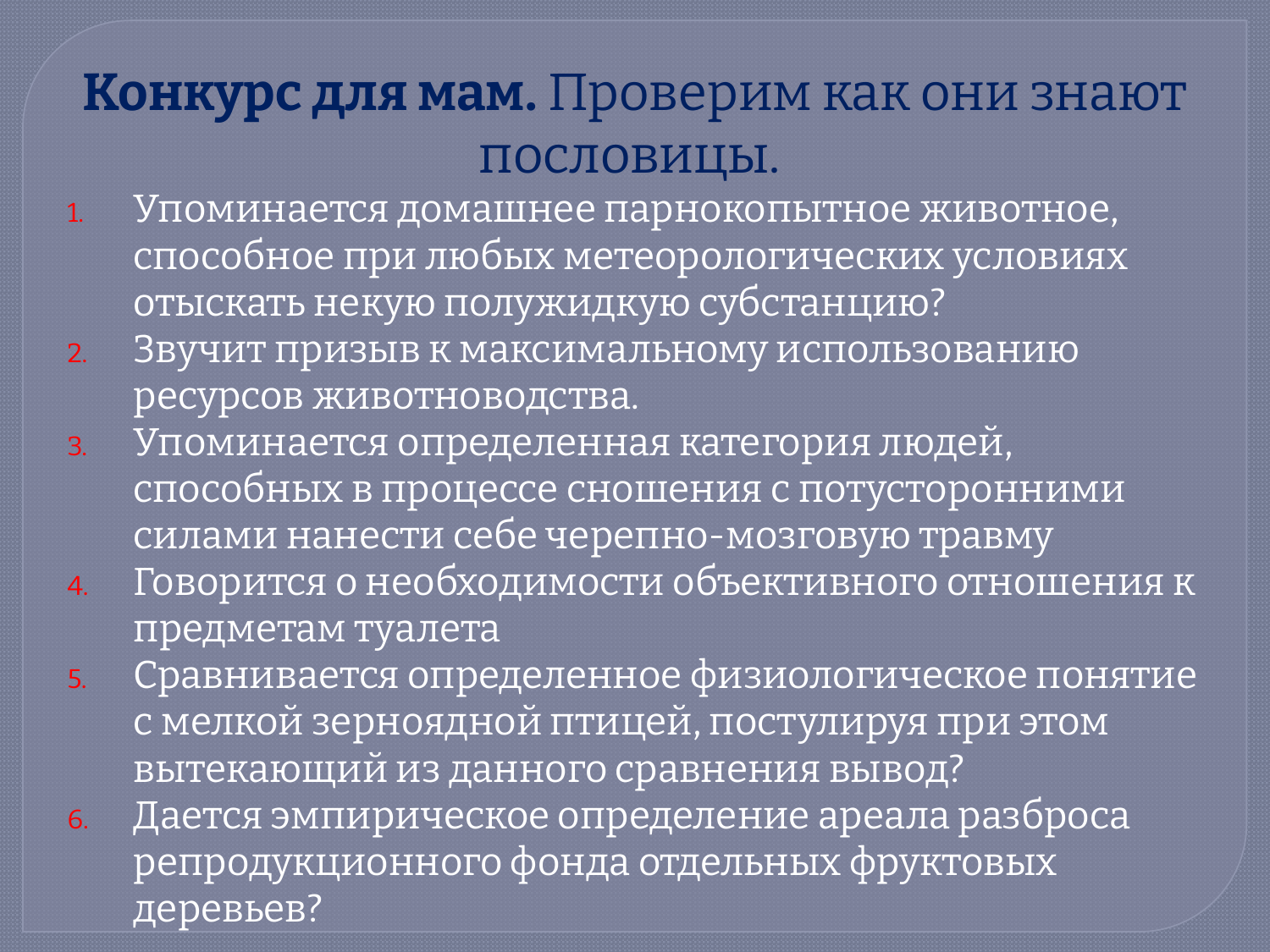

Конкурс для мам. Проверим как они знают пословицы.
Упоминается домашнее парнокопытное животное, способное при любых метеорологических условиях отыскать некую полужидкую субстанцию?
Звучит призыв к максимальному использованию ресурсов животноводства.
Упоминается определенная категория людей, способных в процессе сношения с потусторонними силами нанести себе черепно-мозговую травму
Говорится о необходимости объективного отношения к предметам туалета
Сравнивается определенное физиологическое понятие с мелкой зерноядной птицей, постулируя при этом вытекающий из данного сравнения вывод?
Дается эмпирическое определение ареала разброса репродукционного фонда отдельных фруктовых деревьев?